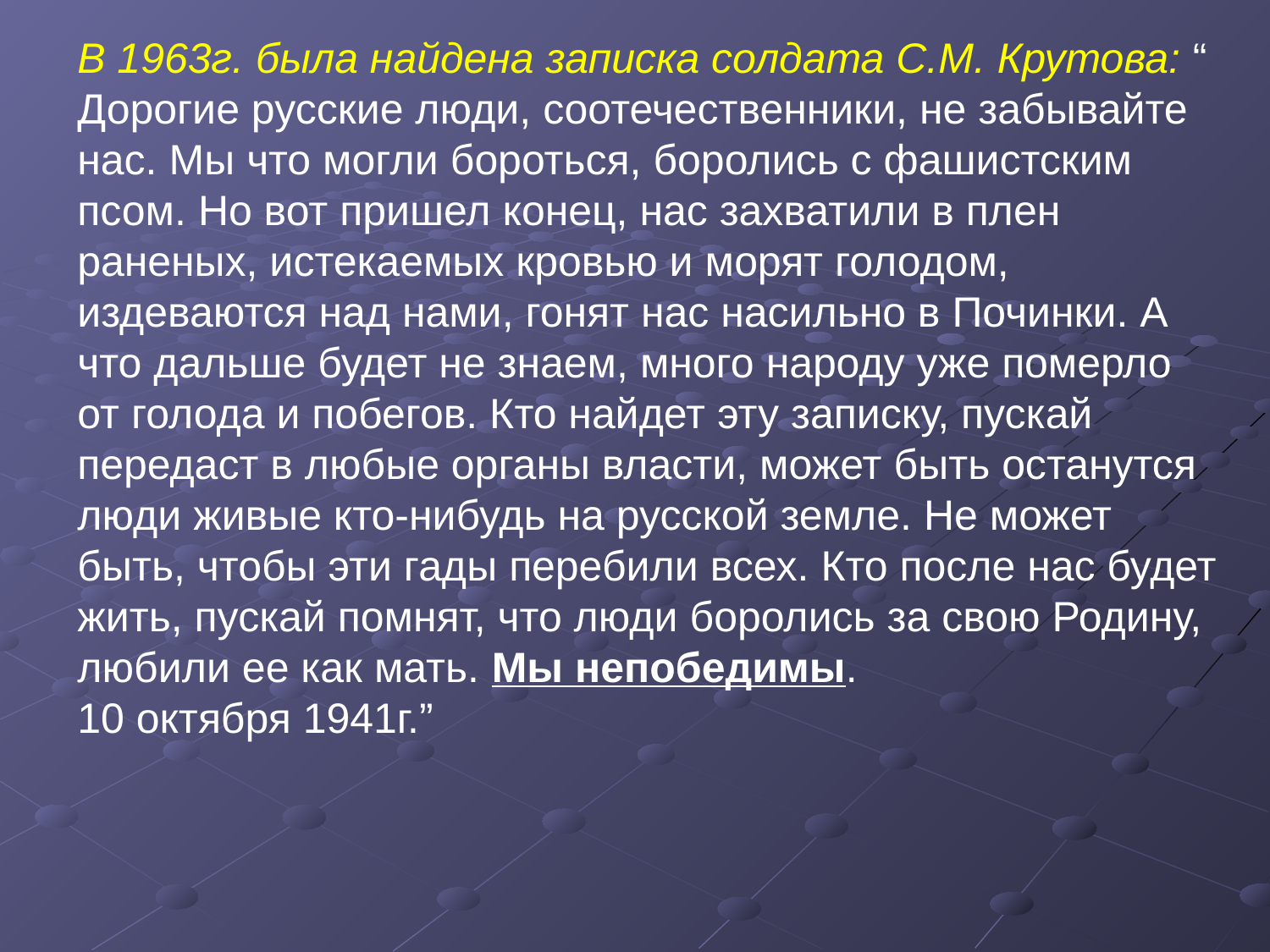

В 1963г. была найдена записка солдата С.М. Крутова: “ Дорогие русские люди, соотечественники, не забывайте нас. Мы что могли бороться, боролись с фашистским псом. Но вот пришел конец, нас захватили в плен раненых, истекаемых кровью и морят голодом, издеваются над нами, гонят нас насильно в Починки. А что дальше будет не знаем, много народу уже померло от голода и побегов. Кто найдет эту записку, пускай передаст в любые органы власти, может быть останутся люди живые кто-нибудь на русской земле. Не может быть, чтобы эти гады перебили всех. Кто после нас будет жить, пускай помнят, что люди боролись за свою Родину, любили ее как мать. Мы непобедимы.
10 октября 1941г.”